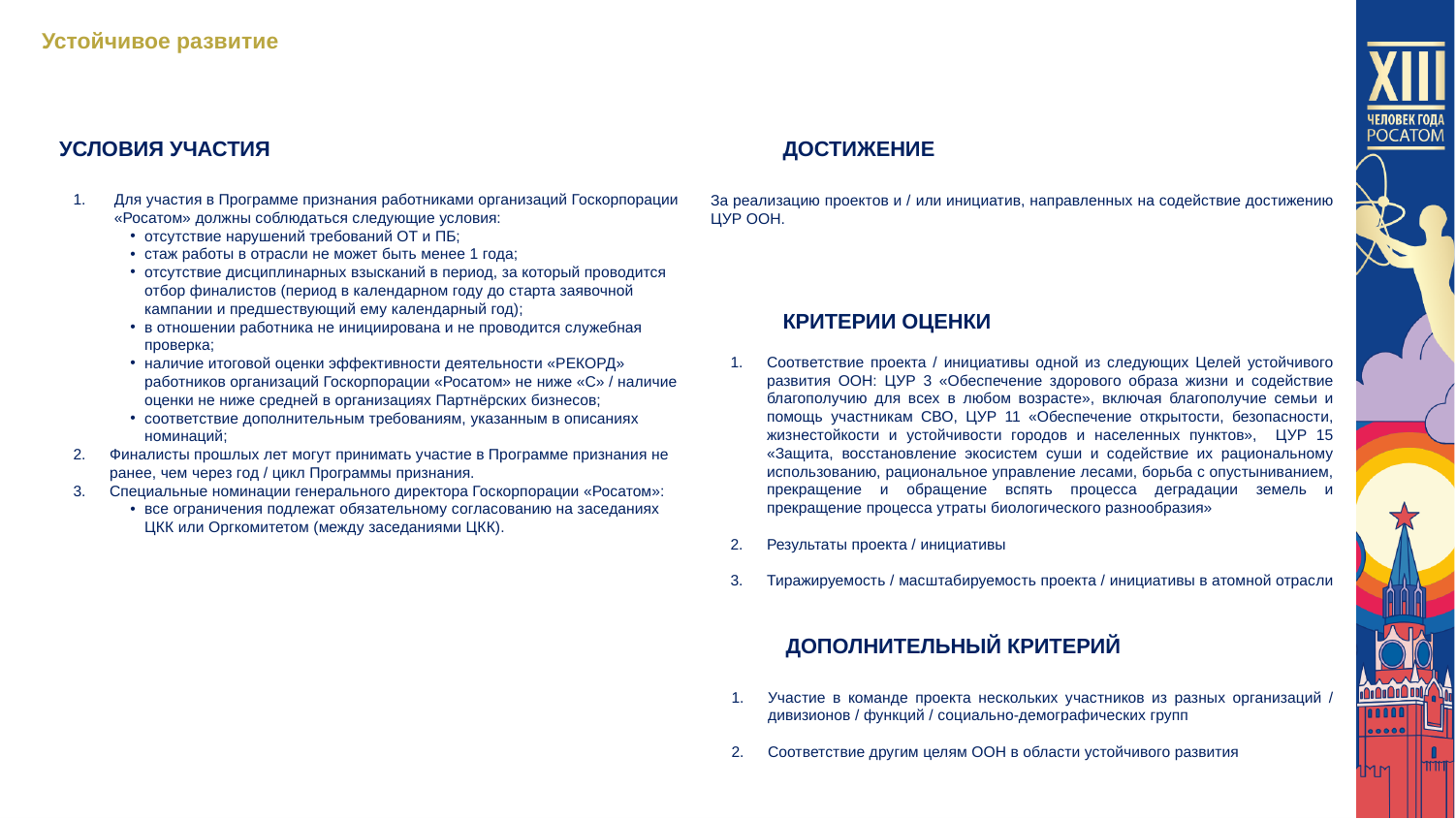

Устойчивое развитие
ДОСТИЖЕНИЕ
УСЛОВИЯ УЧАСТИЯ
Для участия в Программе признания работниками организаций Госкорпорации «Росатом» должны соблюдаться следующие условия:
отсутствие нарушений требований ОТ и ПБ;
стаж работы в отрасли не может быть менее 1 года;
отсутствие дисциплинарных взысканий в период, за который проводится отбор финалистов (период в календарном году до старта заявочной кампании и предшествующий ему календарный год);
в отношении работника не инициирована и не проводится служебная проверка;
наличие итоговой оценки эффективности деятельности «РЕКОРД» работников организаций Госкорпорации «Росатом» не ниже «С» / наличие оценки не ниже средней в организациях Партнёрских бизнесов;
соответствие дополнительным требованиям, указанным в описаниях номинаций;
Финалисты прошлых лет могут принимать участие в Программе признания не ранее, чем через год / цикл Программы признания.
Специальные номинации генерального директора Госкорпорации «Росатом»:
все ограничения подлежат обязательному согласованию на заседаниях ЦКК или Оргкомитетом (между заседаниями ЦКК).
За реализацию проектов и / или инициатив, направленных на содействие достижению ЦУР ООН.
КРИТЕРИИ ОЦЕНКИ
Соответствие проекта / инициативы одной из следующих Целей устойчивого развития ООН: ЦУР 3 «Обеспечение здорового образа жизни и содействие благополучию для всех в любом возрасте», включая благополучие семьи и помощь участникам СВО, ЦУР 11 «Обеспечение открытости, безопасности, жизнестойкости и устойчивости городов и населенных пунктов»,  ЦУР 15 «Защита, восстановление экосистем суши и содействие их рациональному использованию, рациональное управление лесами, борьба с опустыниванием, прекращение и обращение вспять процесса деградации земель и прекращение процесса утраты биологического разнообразия»

Результаты проекта / инициативы

Тиражируемость / масштабируемость проекта / инициативы в атомной отрасли
ДОПОЛНИТЕЛЬНЫЙ КРИТЕРИЙ
Участие в команде проекта нескольких участников из разных организаций / дивизионов / функций / социально-демографических групп

Соответствие другим целям ООН в области устойчивого развития